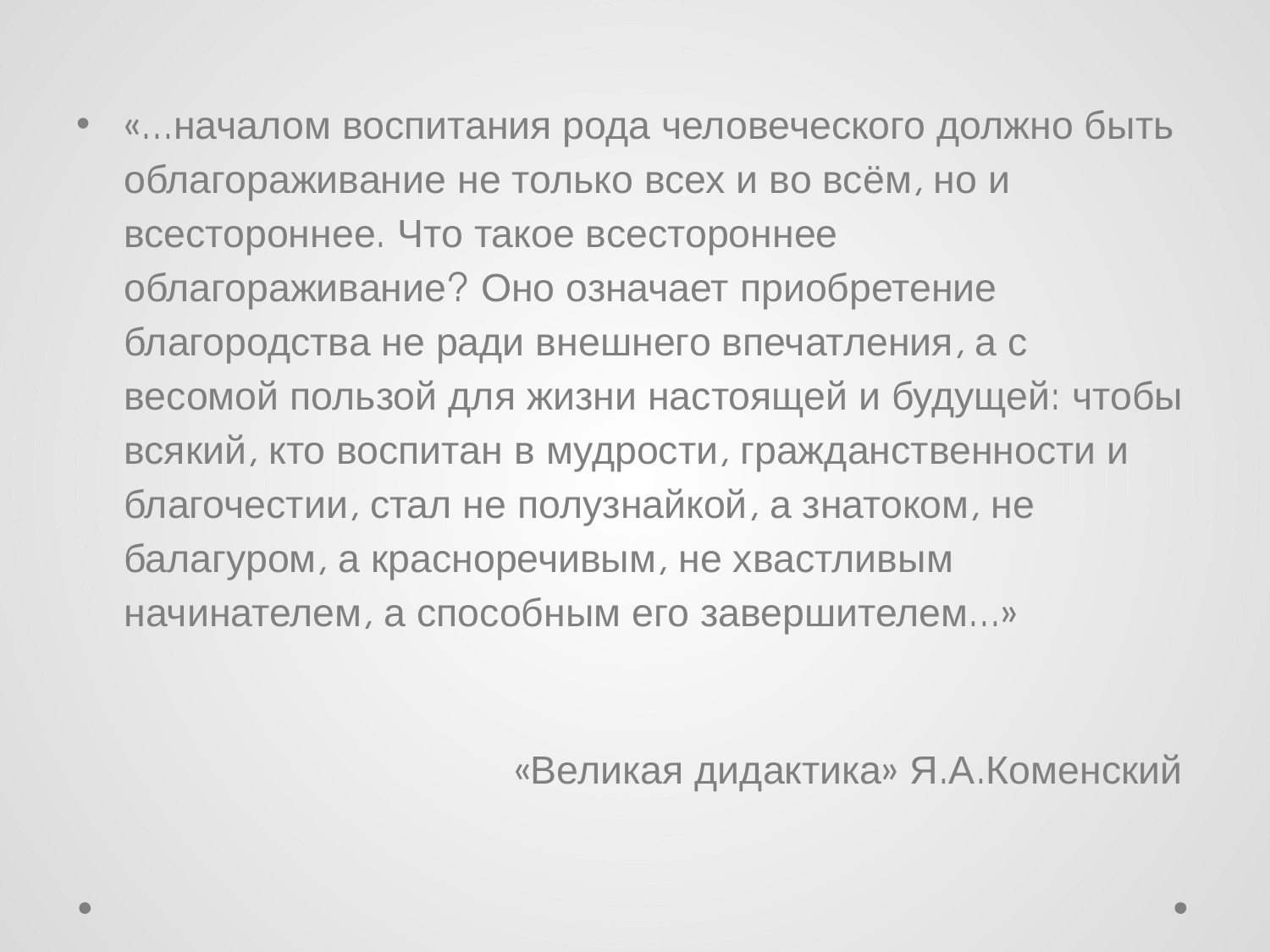

«...началом воспитания рода человеческого должно быть облагораживание не только всех и во всём, но и всестороннее. Что такое всестороннее облагораживание? Оно означает приобретение благородства не ради внешнего впечатления, а с весомой пользой для жизни настоящей и будущей: чтобы всякий, кто воспитан в мудрости, гражданственности и благочестии, стал не полузнайкой, а знатоком, не балагуром, а красноречивым, не хвастливым начинателем, а способным его завершителем...»

«Великая дидактика» Я.А.Коменский